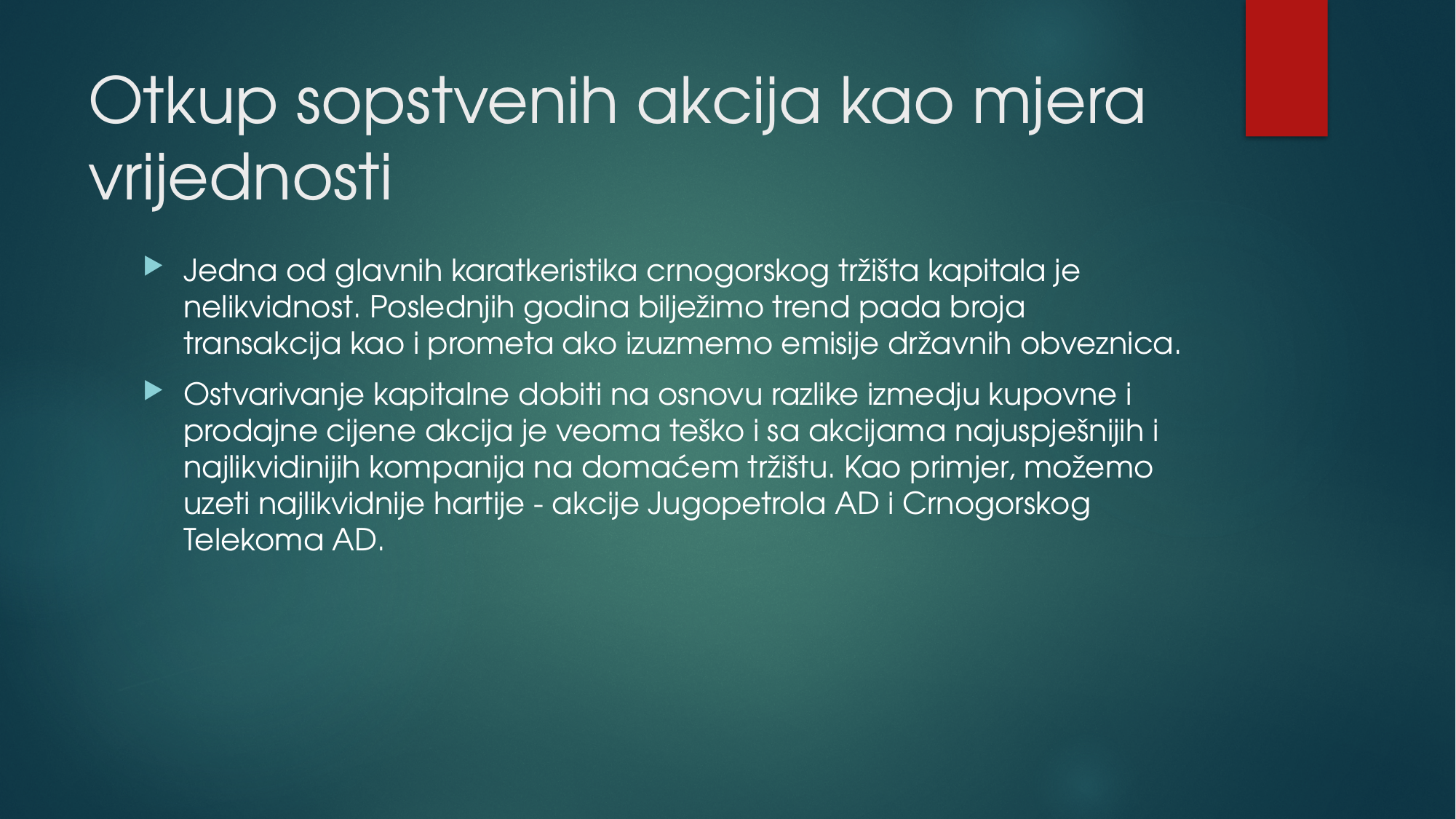

# Otkup sopstvenih akcija kao mjera vrijednosti
Jedna od glavnih karatkeristika crnogorskog tržišta kapitala je nelikvidnost. Poslednjih godina bilježimo trend pada broja transakcija kao i prometa ako izuzmemo emisije državnih obveznica.
Ostvarivanje kapitalne dobiti na osnovu razlike izmedju kupovne i prodajne cijene akcija je veoma teško i sa akcijama najuspješnijih i najlikvidinijih kompanija na domaćem tržištu. Kao primjer, možemo uzeti najlikvidnije hartije - akcije Jugopetrola AD i Crnogorskog Telekoma AD.